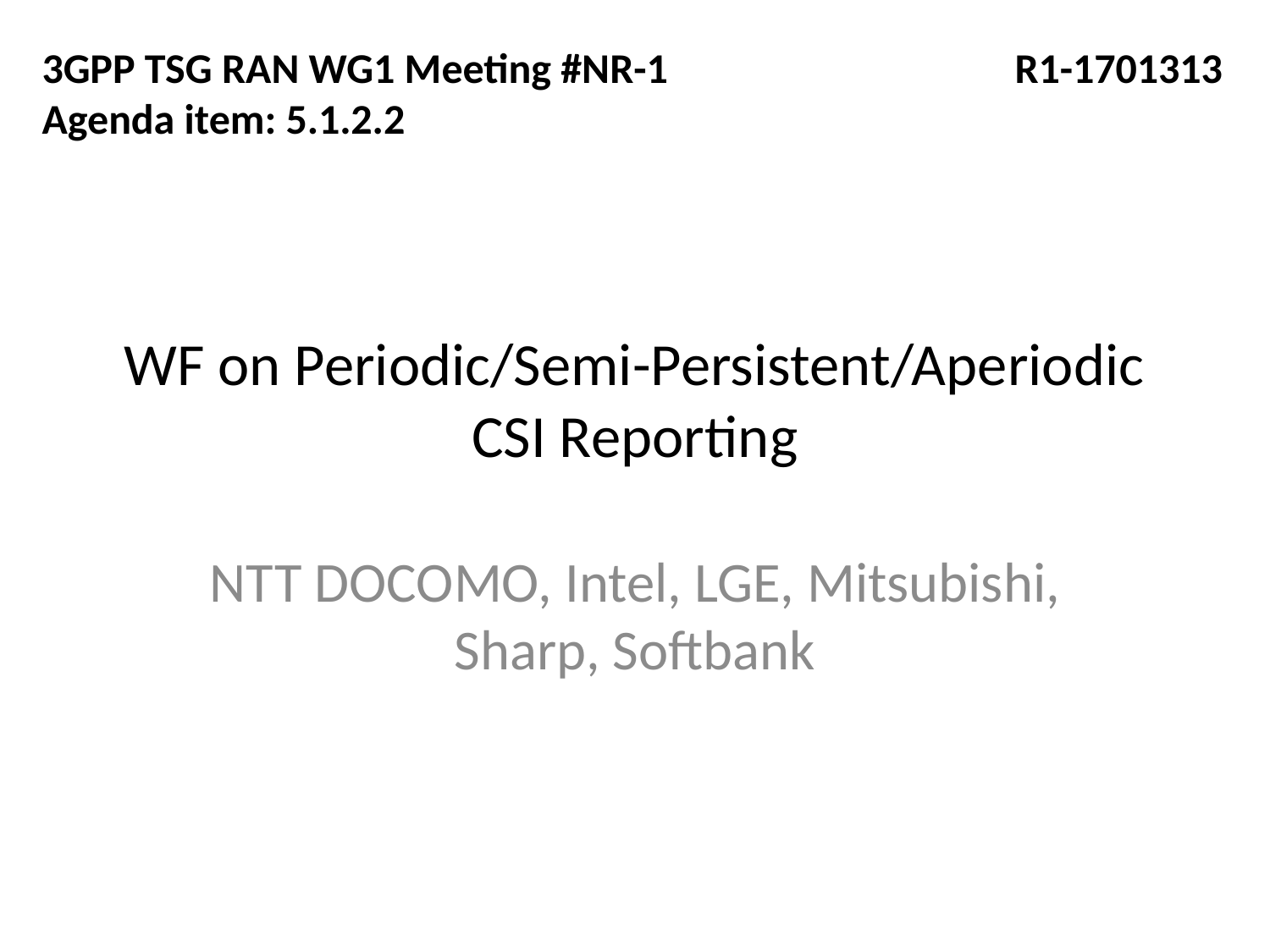

3GPP TSG RAN WG1 Meeting #NR-1
Agenda item: 5.1.2.2
R1-1701313
# WF on Periodic/Semi-Persistent/Aperiodic CSI Reporting
NTT DOCOMO, Intel, LGE, Mitsubishi, Sharp, Softbank